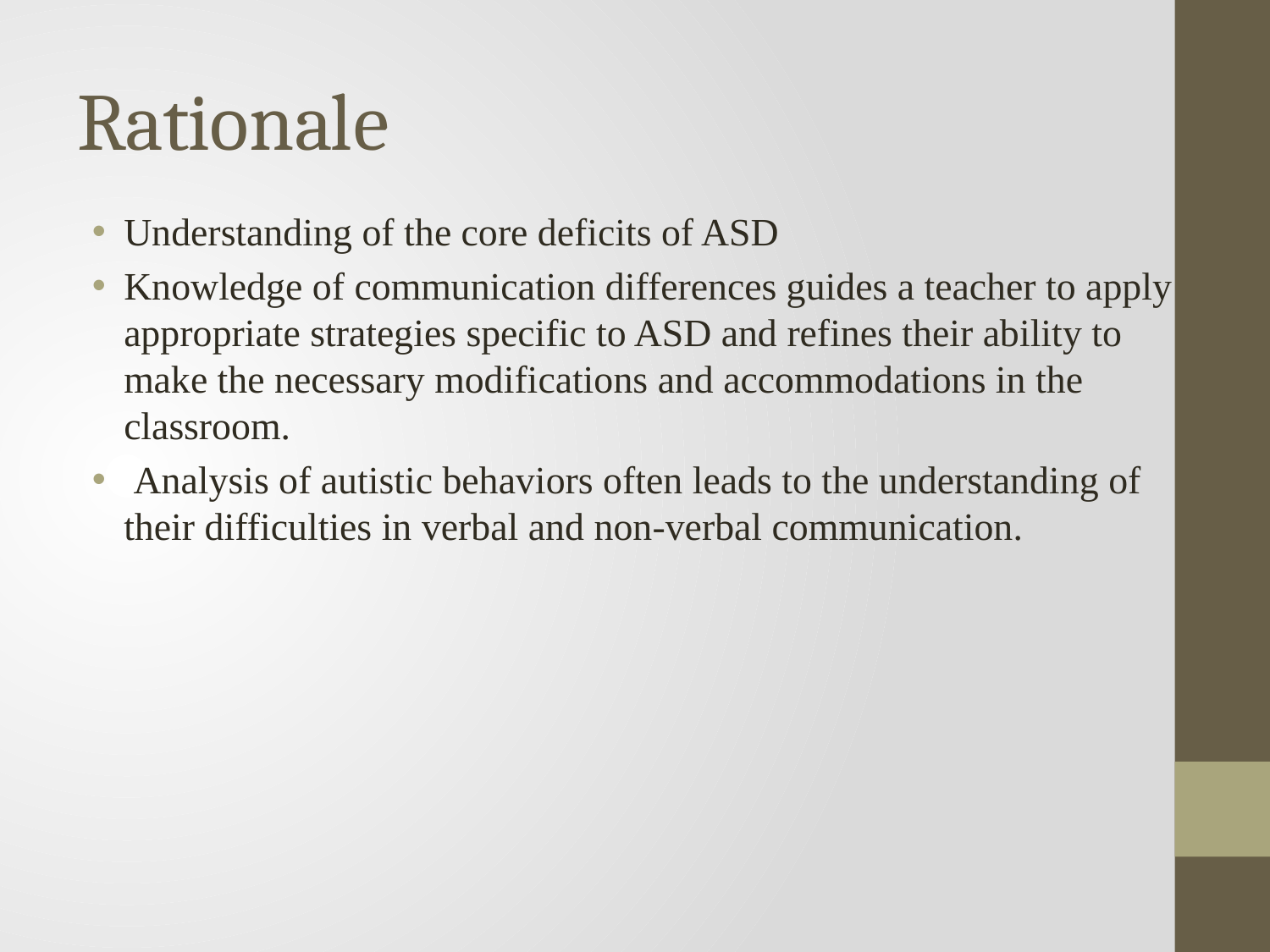

# Rationale
Understanding of the core deficits of ASD
Knowledge of communication differences guides a teacher to apply appropriate strategies specific to ASD and refines their ability to make the necessary modifications and accommodations in the classroom.
 Analysis of autistic behaviors often leads to the understanding of their difficulties in verbal and non-verbal communication.